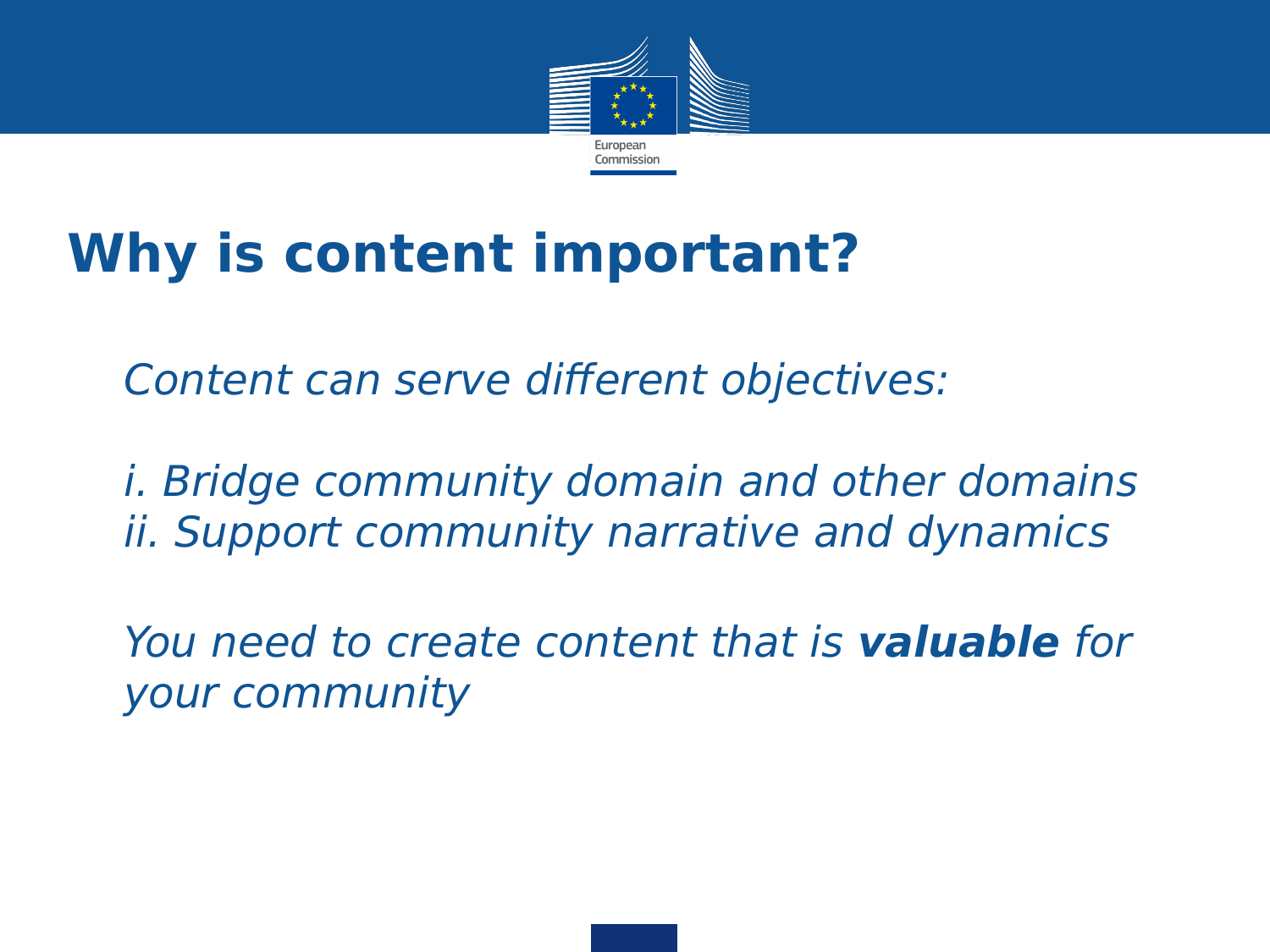

# Why is content important?
Content can serve different objectives:

i. Bridge community domain and other domains
ii. Support community narrative and dynamics

You need to create content that is valuable for your community